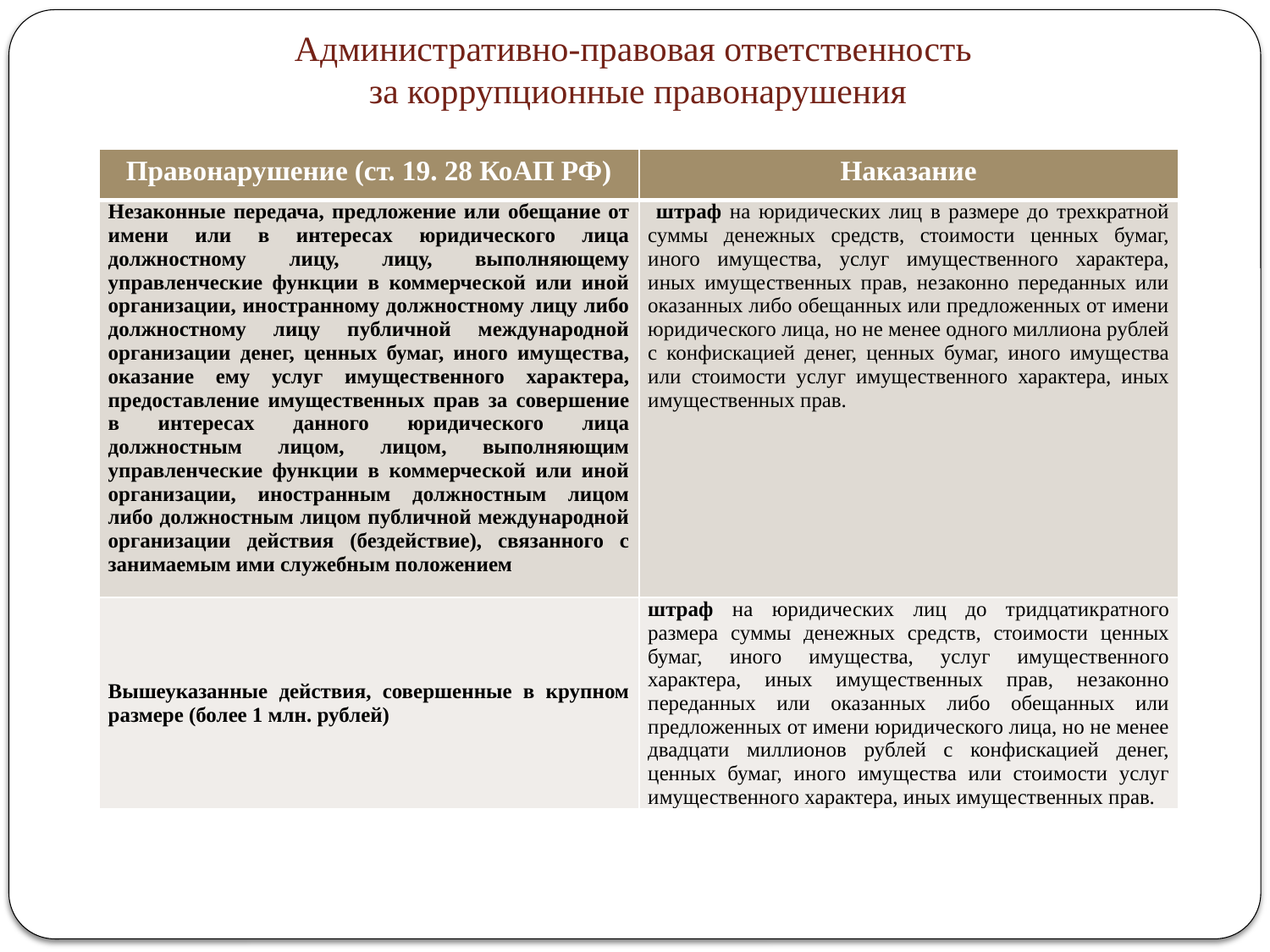

# Административно-правовая ответственность за коррупционные правонарушения
| Правонарушение (ст. 19. 28 КоАП РФ) | Наказание |
| --- | --- |
| Незаконные передача, предложение или обещание от имени или в интересах юридического лица должностному лицу, лицу, выполняющему управленческие функции в коммерческой или иной организации, иностранному должностному лицу либо должностному лицу публичной международной организации денег, ценных бумаг, иного имущества, оказание ему услуг имущественного характера, предоставление имущественных прав за совершение в интересах данного юридического лица должностным лицом, лицом, выполняющим управленческие функции в коммерческой или иной организации, иностранным должностным лицом либо должностным лицом публичной международной организации действия (бездействие), связанного с занимаемым ими служебным положением | штраф на юридических лиц в размере до трехкратной суммы денежных средств, стоимости ценных бумаг, иного имущества, услуг имущественного характера, иных имущественных прав, незаконно переданных или оказанных либо обещанных или предложенных от имени юридического лица, но не менее одного миллиона рублей с конфискацией денег, ценных бумаг, иного имущества или стоимости услуг имущественного характера, иных имущественных прав. |
| Вышеуказанные действия, совершенные в крупном размере (более 1 млн. рублей) | штраф на юридических лиц до тридцатикратного размера суммы денежных средств, стоимости ценных бумаг, иного имущества, услуг имущественного характера, иных имущественных прав, незаконно переданных или оказанных либо обещанных или предложенных от имени юридического лица, но не менее двадцати миллионов рублей с конфискацией денег, ценных бумаг, иного имущества или стоимости услуг имущественного характера, иных имущественных прав. |